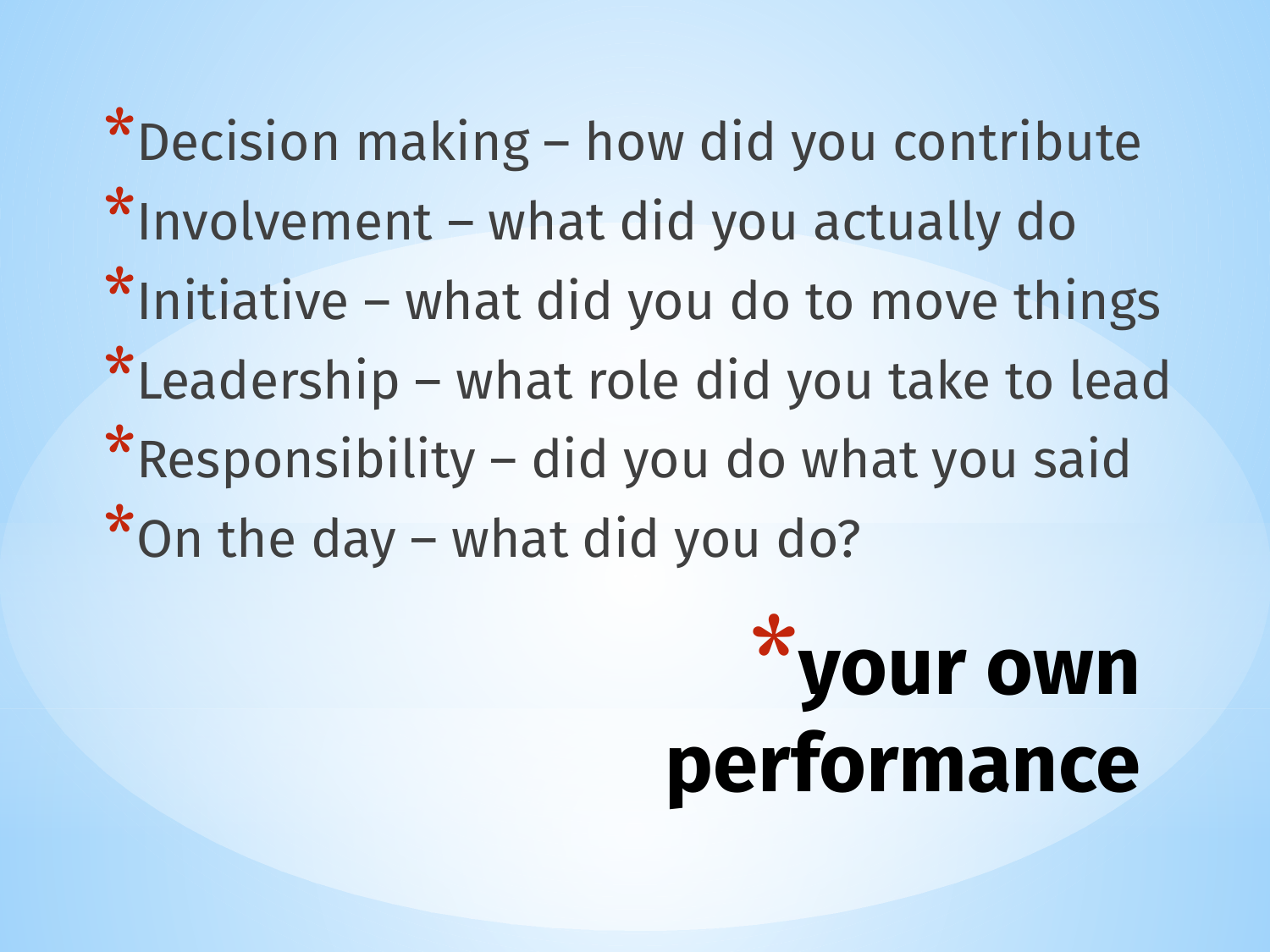

Decision making – how did you contribute
Involvement – what did you actually do
Initiative – what did you do to move things
Leadership – what role did you take to lead
Responsibility – did you do what you said
On the day – what did you do?

# your own performance